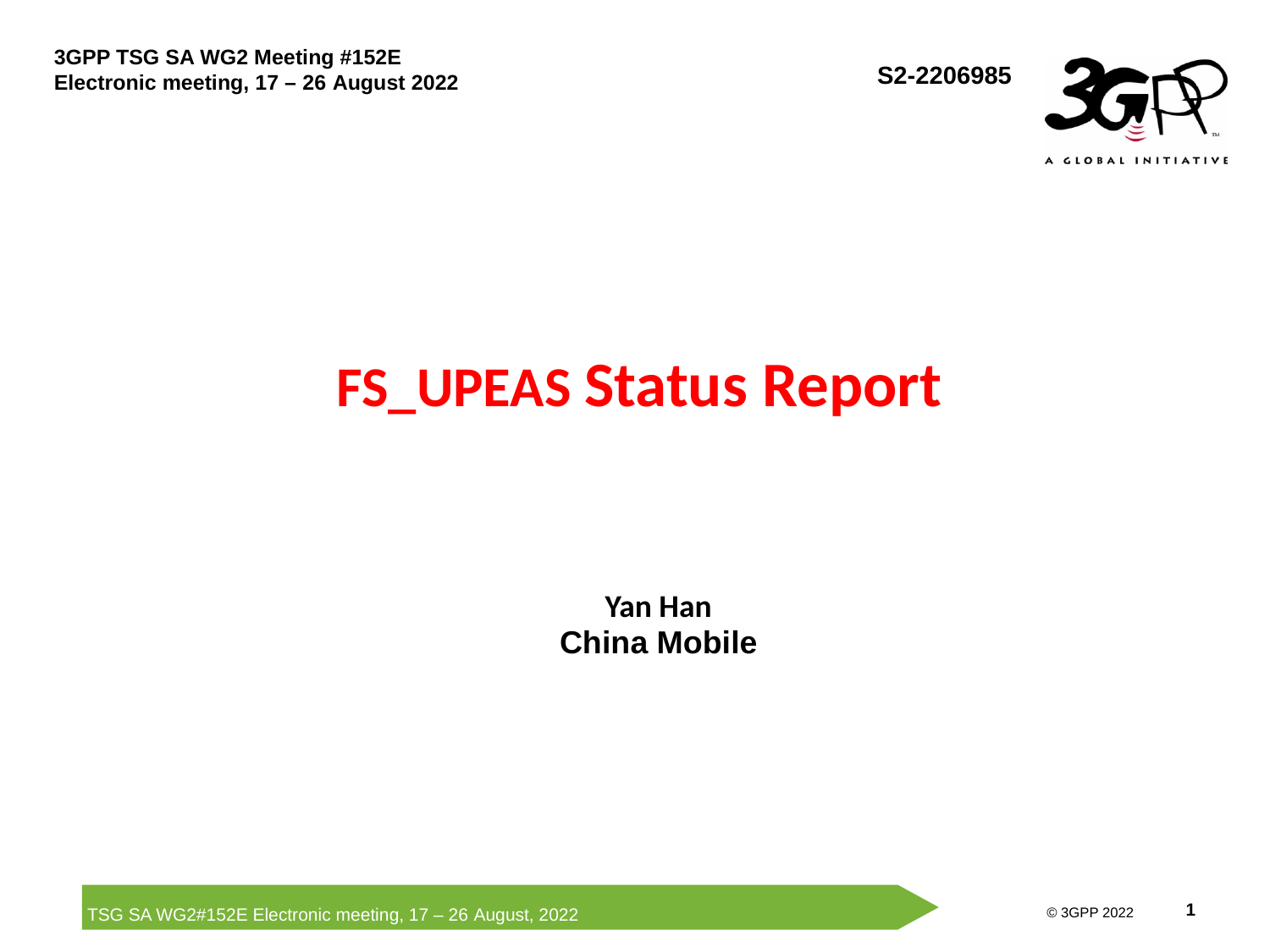

S2-2206985
# FS_UPEAS Status Report
Yan Han
China Mobile